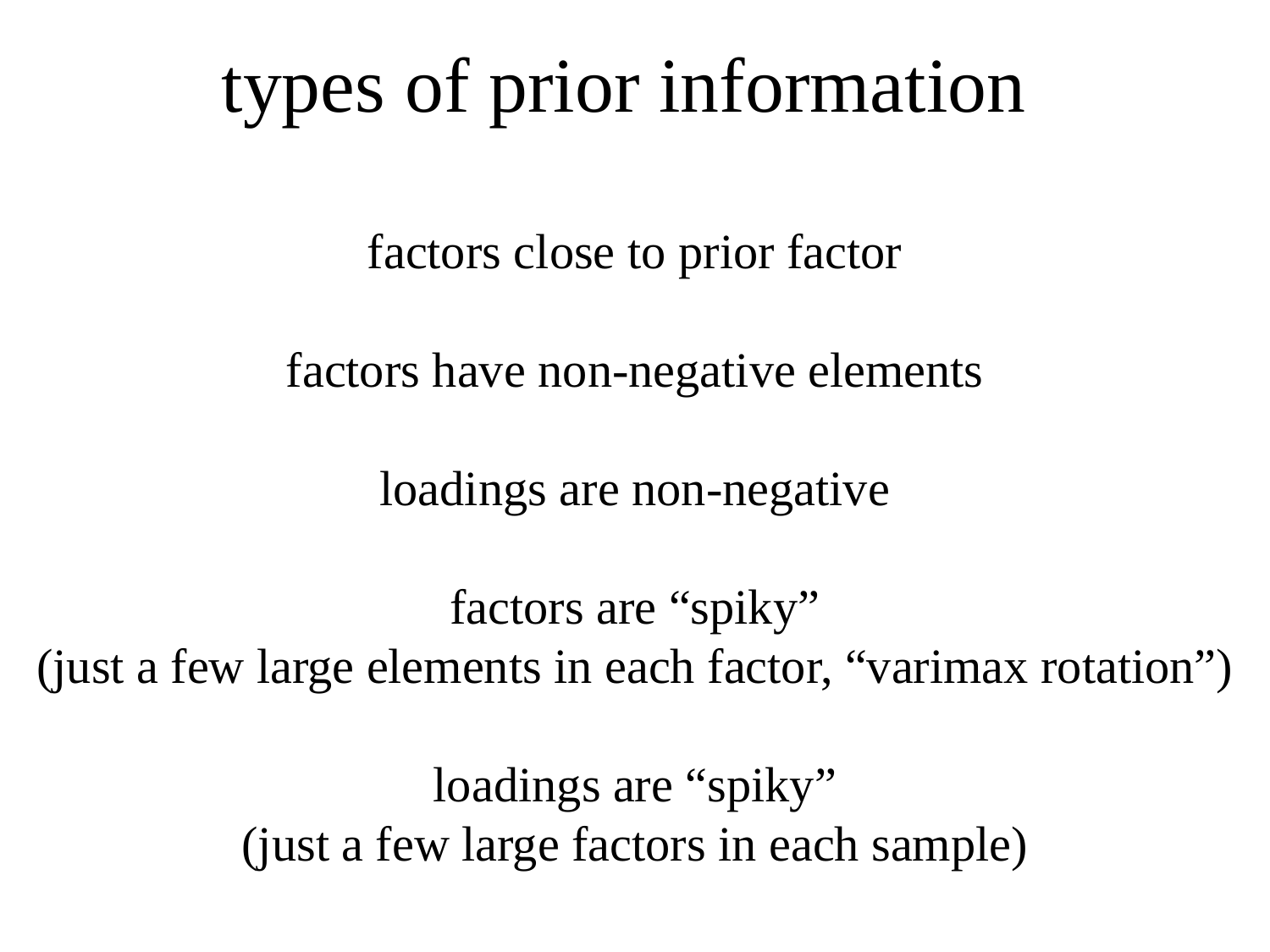

# types of prior information
factors close to prior factor

factors have non-negative elements

loadings are non-negative

factors are “spiky”
(just a few large elements in each factor, “varimax rotation”)

loadings are “spiky”
(just a few large factors in each sample)